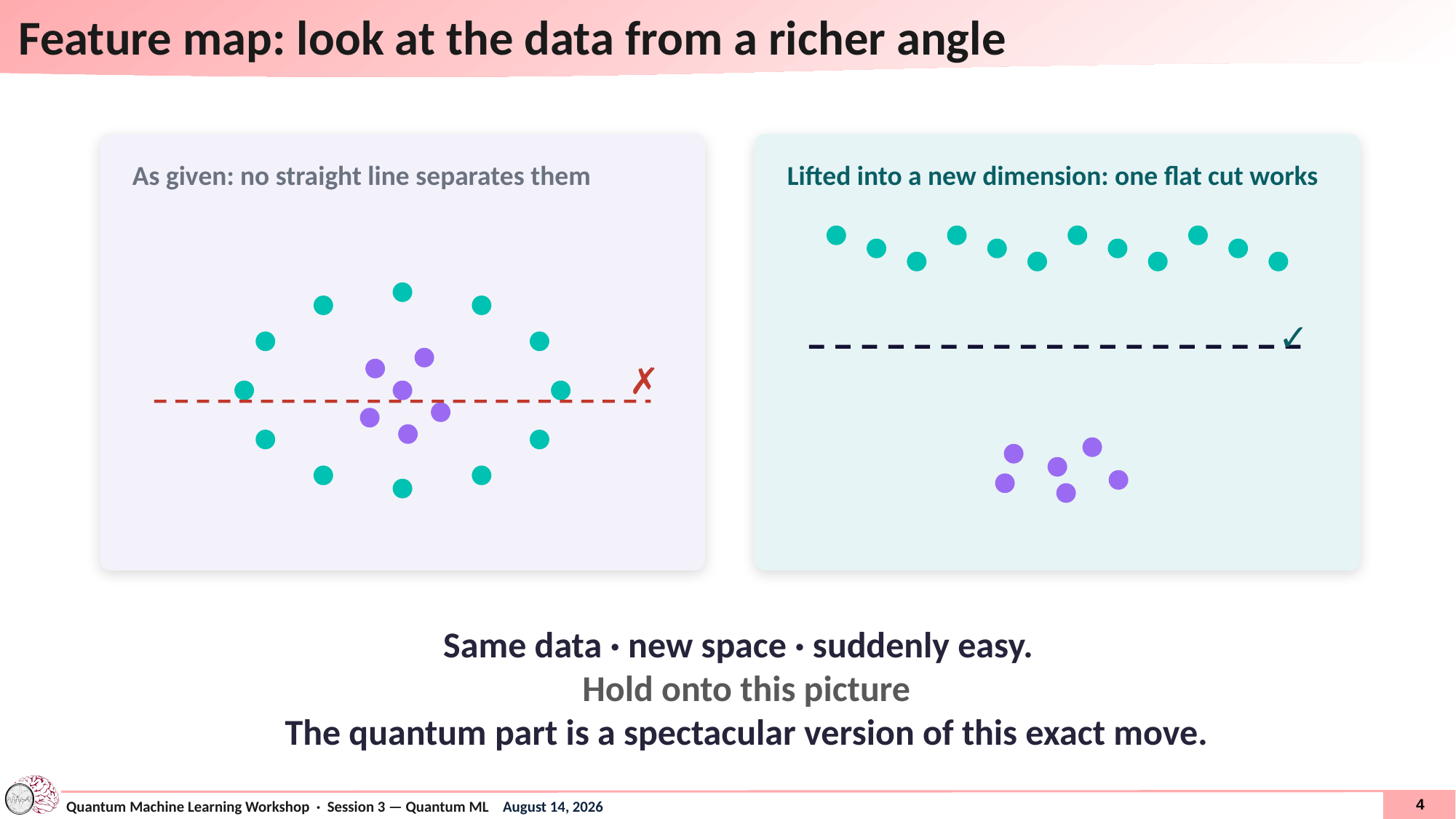

# Feature map: look at the data from a richer angle

As given: no straight line separates them
Lifted into a new dimension: one flat cut works

✓

✗

Same data · new space · suddenly easy.
Hold onto this picture
The quantum part is a spectacular version of this exact move.